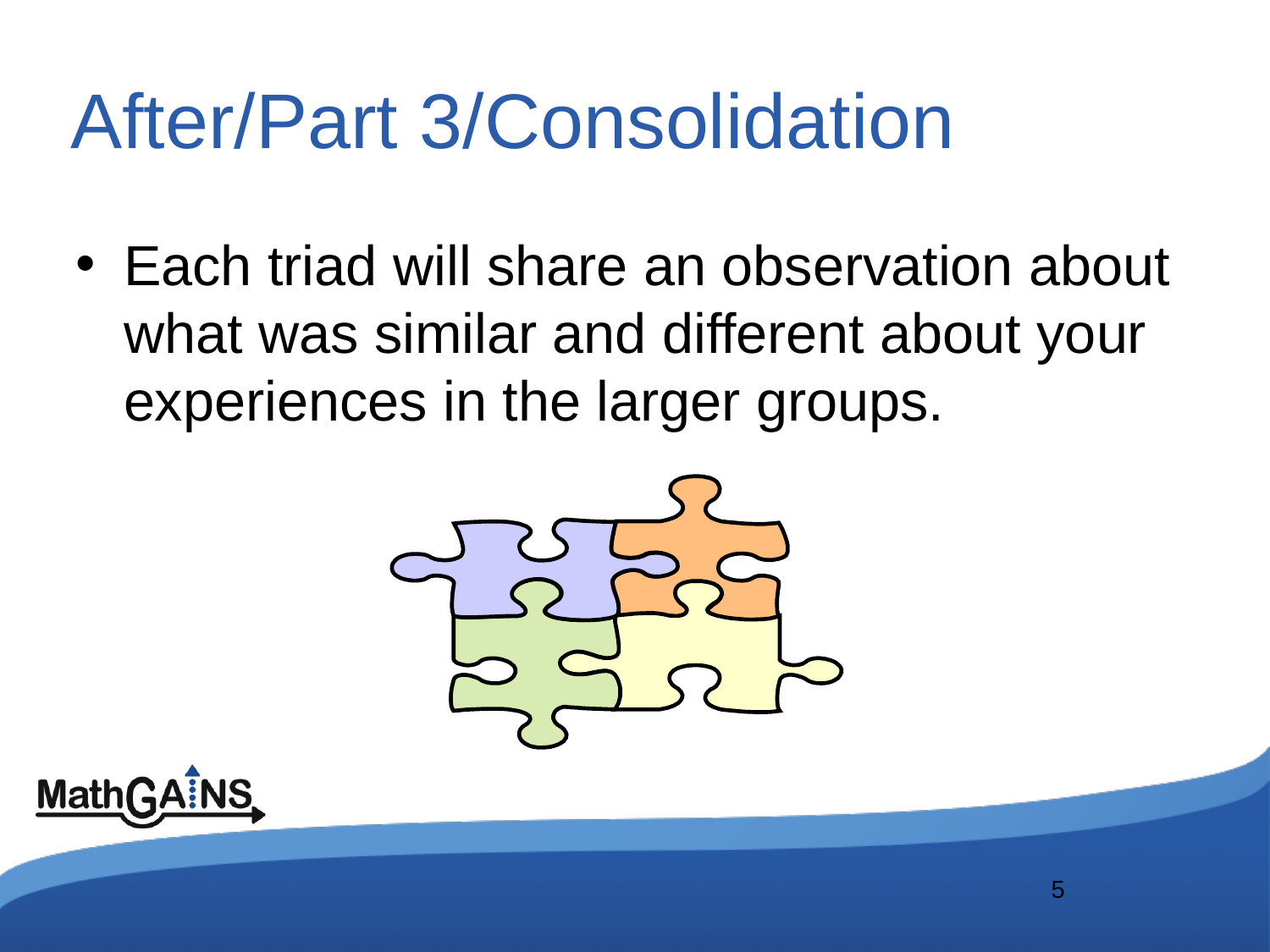

# After/Part 3/Consolidation
Each triad will share an observation about what was similar and different about your experiences in the larger groups.

5